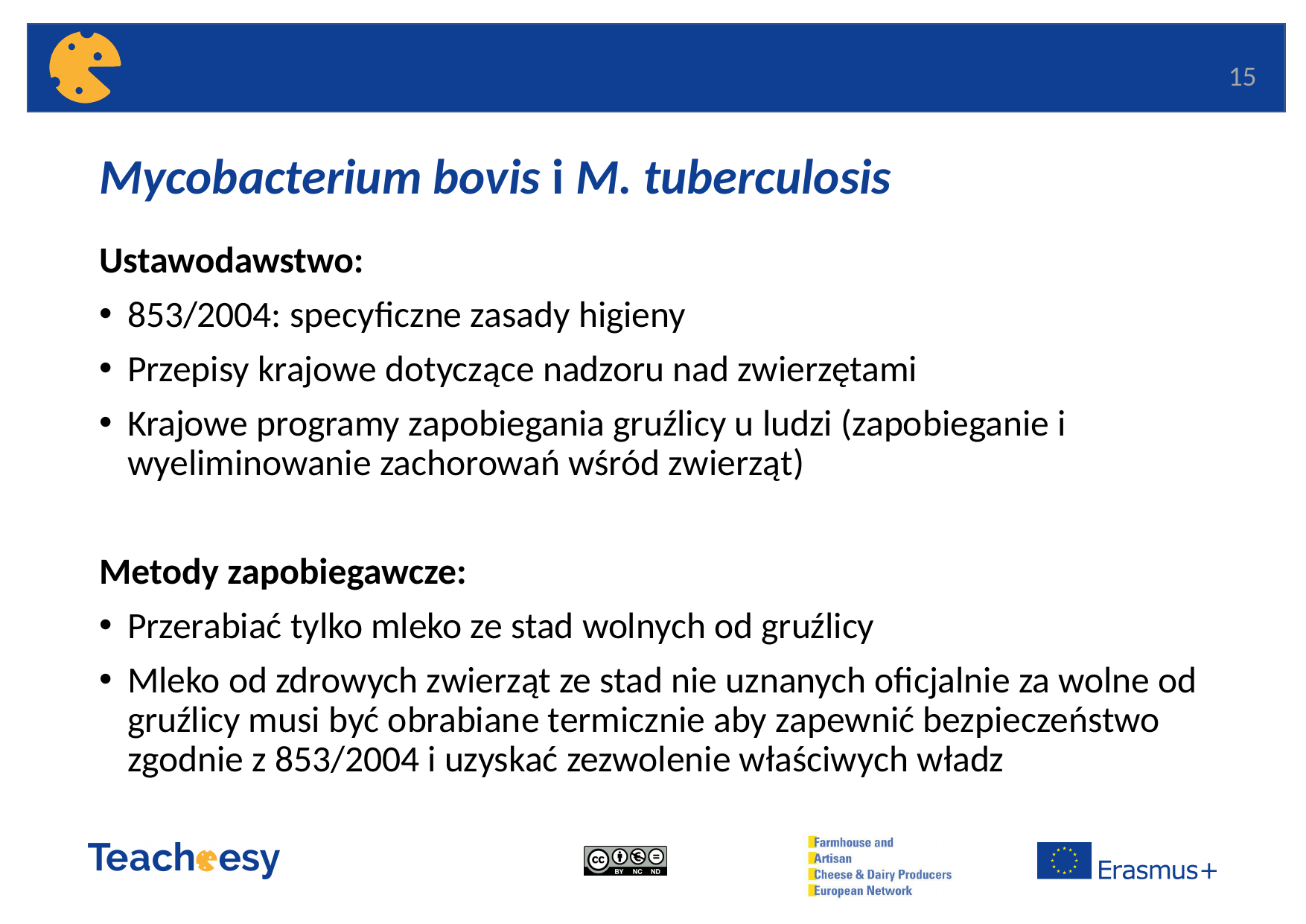

15
# Mycobacterium bovis i M. tuberculosis
Ustawodawstwo:
853/2004: specyficzne zasady higieny
Przepisy krajowe dotyczące nadzoru nad zwierzętami
Krajowe programy zapobiegania gruźlicy u ludzi (zapobieganie i wyeliminowanie zachorowań wśród zwierząt)

Metody zapobiegawcze:
Przerabiać tylko mleko ze stad wolnych od gruźlicy
Mleko od zdrowych zwierząt ze stad nie uznanych oficjalnie za wolne od gruźlicy musi być obrabiane termicznie aby zapewnić bezpieczeństwo zgodnie z 853/2004 i uzyskać zezwolenie właściwych władz